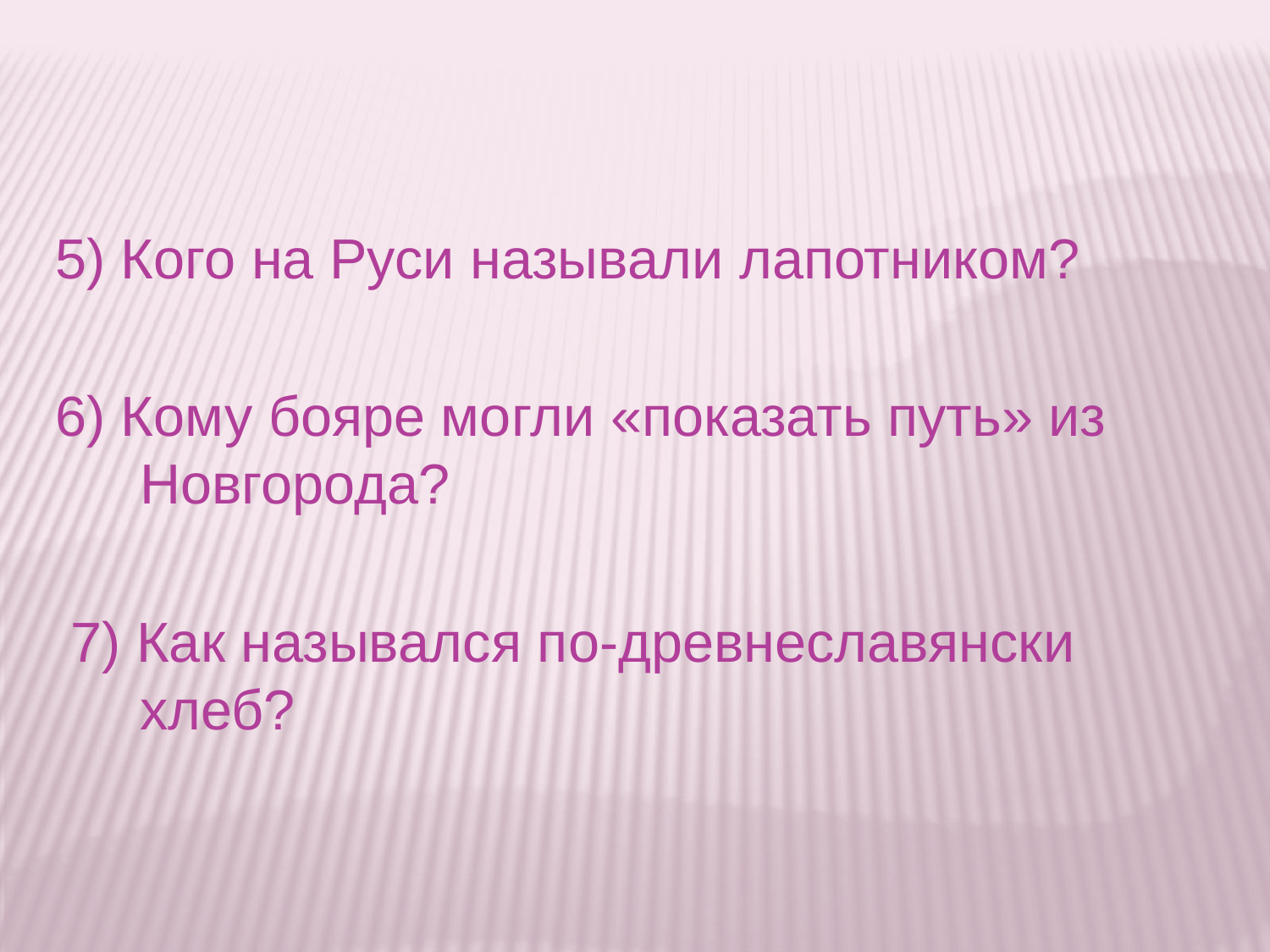

5) Кого на Руси называли лапотником?

6) Кому бояре могли «показать путь» из Новгорода?

 7) Как назывался по-древнеславянски хлеб?